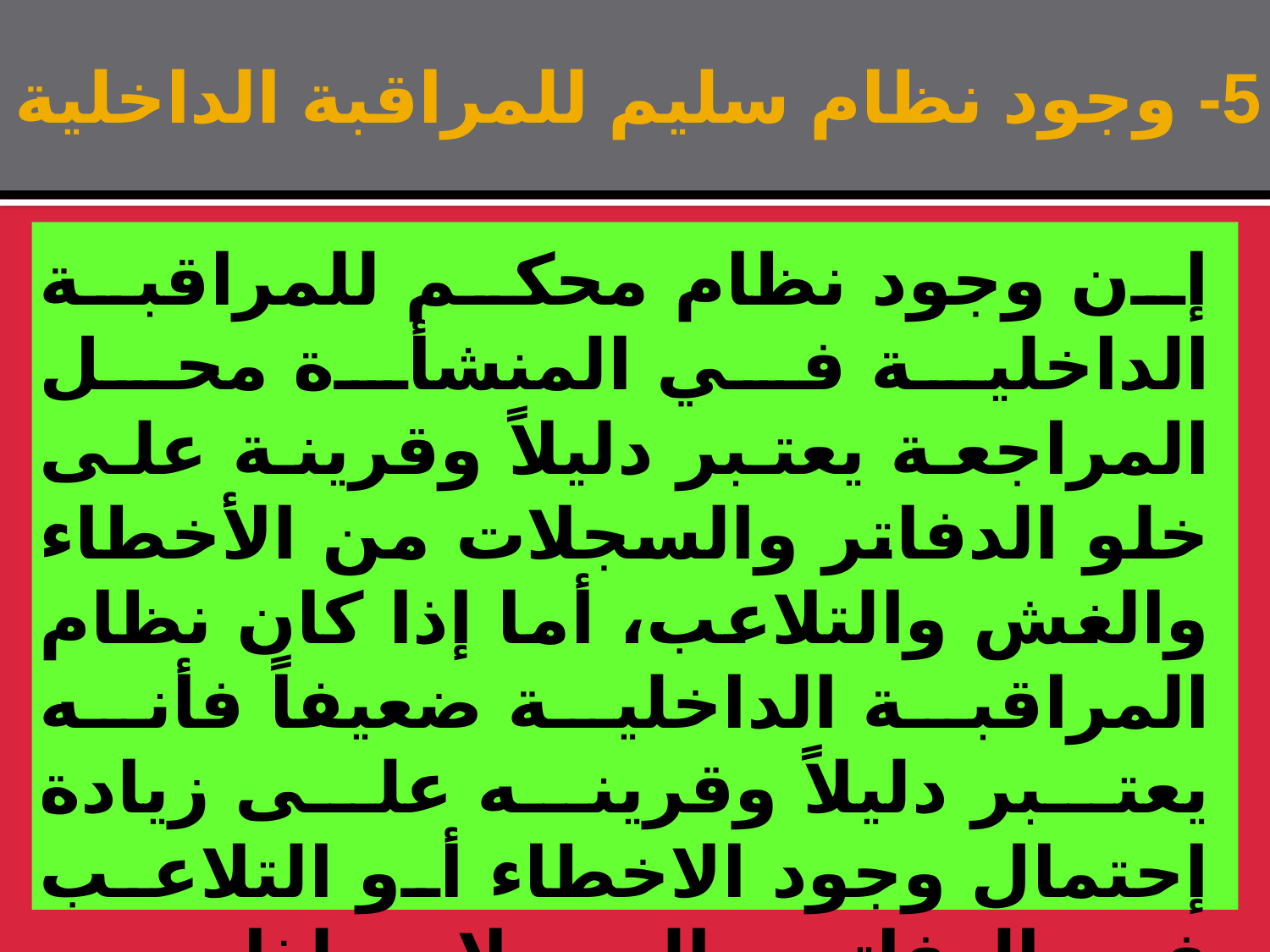

# 5- وجود نظام سليم للمراقبة الداخلية
إن وجود نظام محكم للمراقبة الداخلية في المنشأة محل المراجعة يعتبر دليلاً وقرينة على خلو الدفاتر والسجلات من الأخطاء والغش والتلاعب، أما إذا كان نظام المراقبة الداخلية ضعيفاً فأنه يعتبر دليلاً وقرينه على زيادة إحتمال وجود الاخطاء أو التلاعب في الدفاتر والسجلات، لذا يجب على مراجع الحسابات قبل بدء مراجعة المنشأة أن يفحص نظام المراقبة الداخلية ووفقاً لذلك يضع برنامج مراجعته ويحدد كمية الاختبارات اللازمة لها